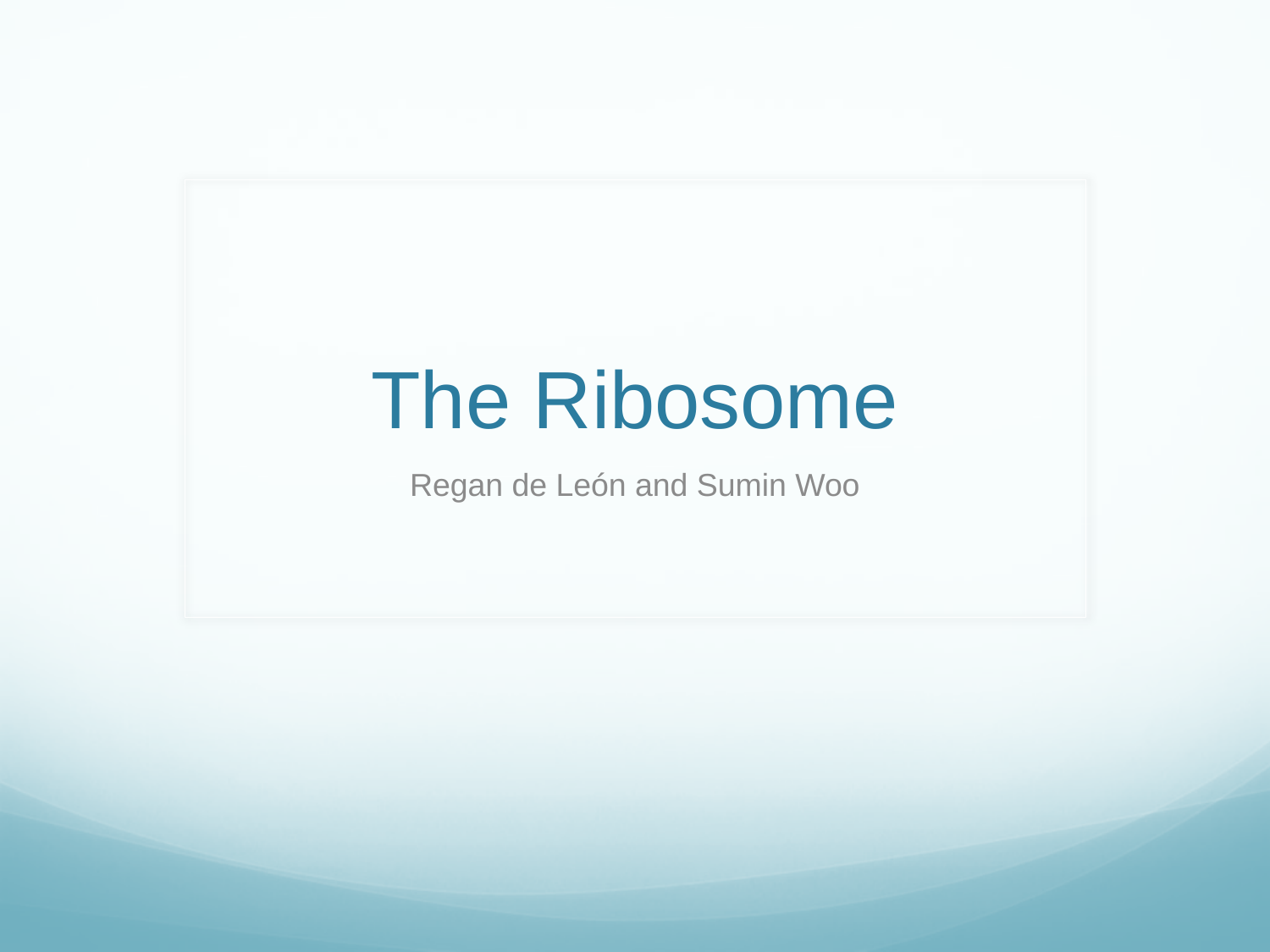

# The Ribosome
Regan de León and Sumin Woo